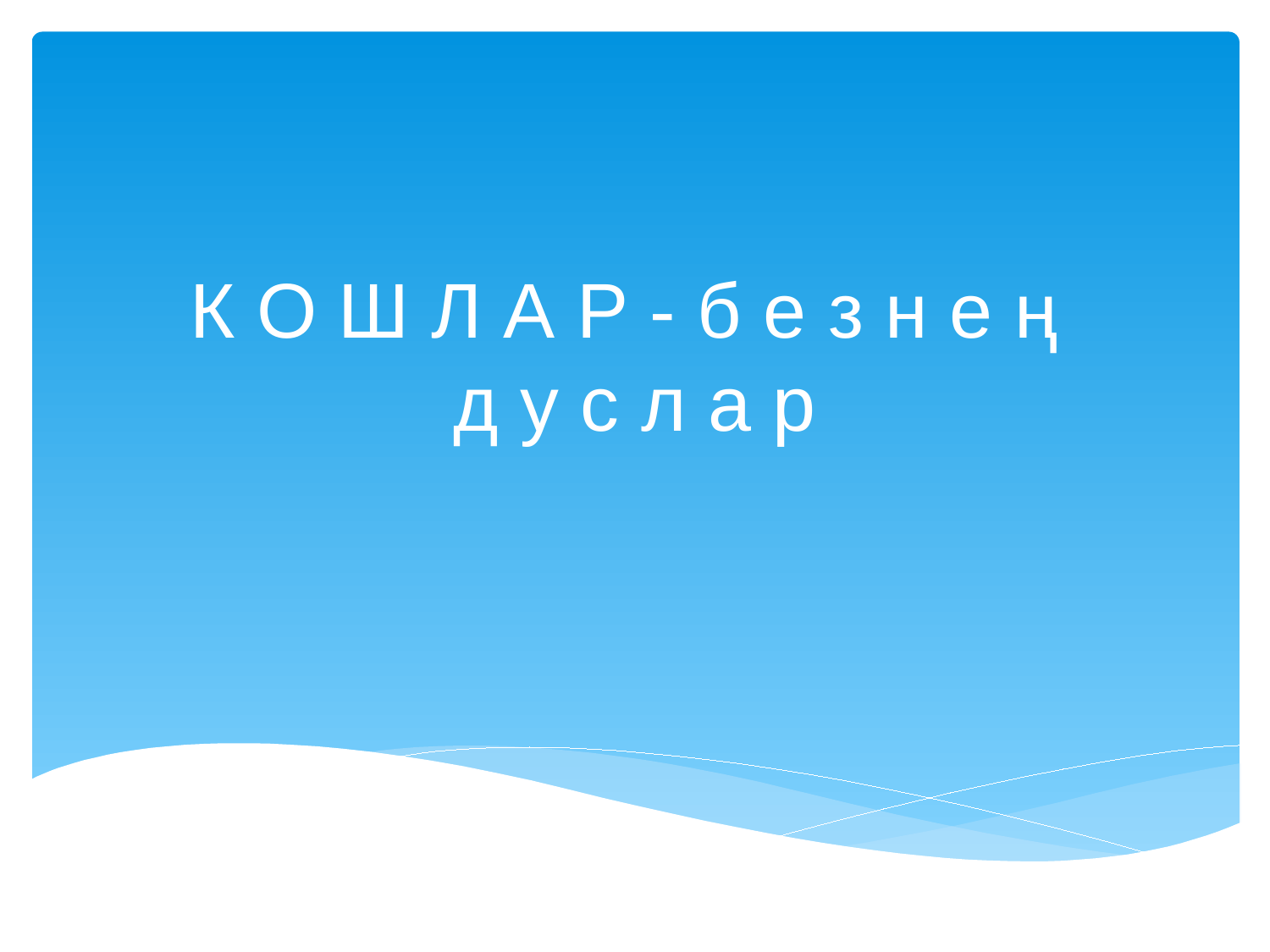

# К О Ш Л А Р - б е з н е ң д у с л а р